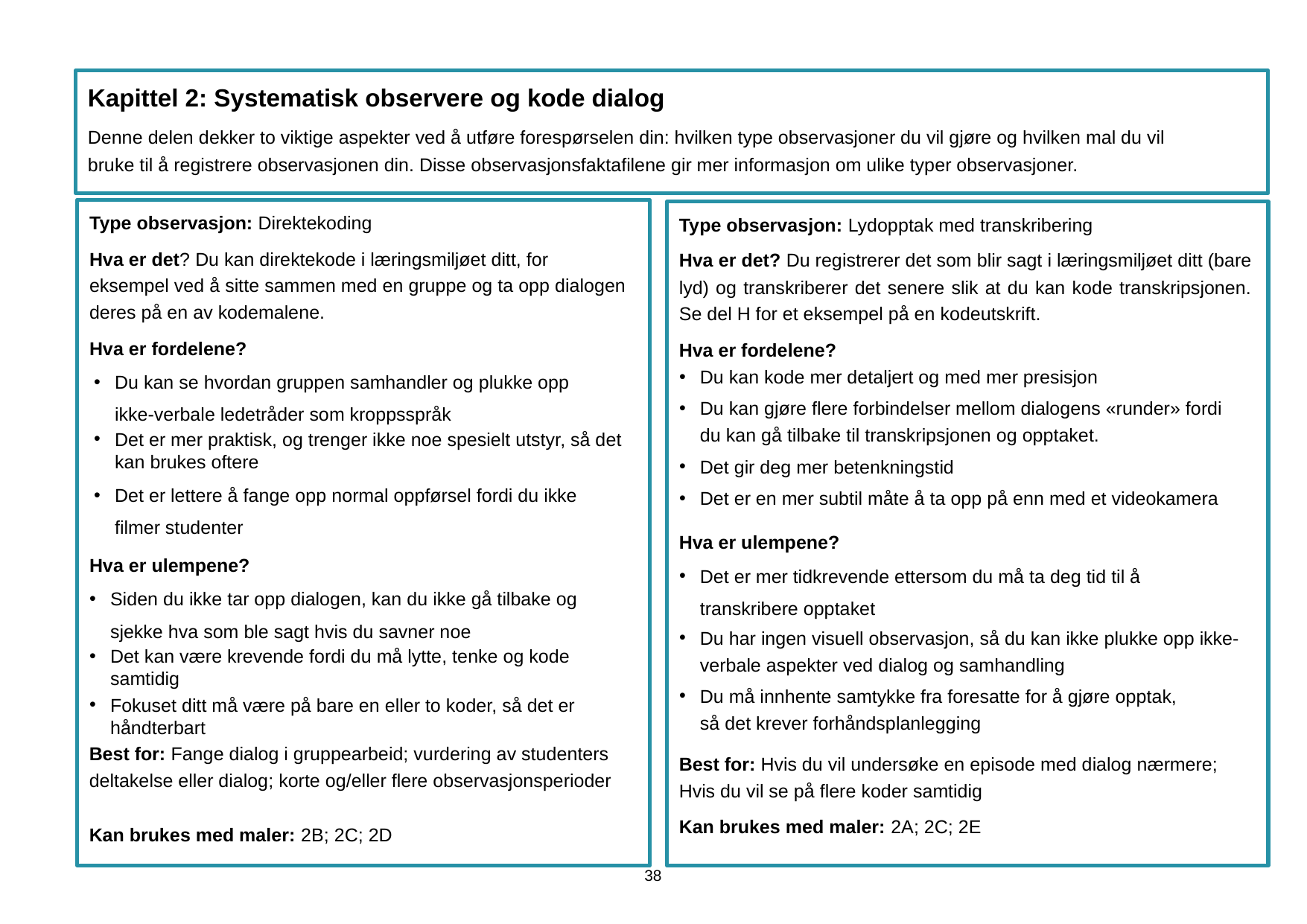

Kapittel 2: Systematisk observere og kode dialog
Denne delen dekker to viktige aspekter ved å utføre forespørselen din: hvilken type observasjoner du vil gjøre og hvilken mal du vil bruke til å registrere observasjonen din. Disse observasjonsfaktafilene gir mer informasjon om ulike typer observasjoner.

Type observasjon: Direktekoding
Hva er det? Du kan direktekode i læringsmiljøet ditt, for eksempel ved å sitte sammen med en gruppe og ta opp dialogen deres på en av kodemalene.
Hva er fordelene?
Du kan se hvordan gruppen samhandler og plukke opp ikke-verbale ledetråder som kroppsspråk
Det er mer praktisk, og trenger ikke noe spesielt utstyr, så det kan brukes oftere
Det er lettere å fange opp normal oppførsel fordi du ikke filmer studenter
Type observasjon: Lydopptak med transkribering
Hva er det? Du registrerer det som blir sagt i læringsmiljøet ditt (bare lyd) og transkriberer det senere slik at du kan kode transkripsjonen. Se del H for et eksempel på en kodeutskrift.
Hva er fordelene?
Du kan kode mer detaljert og med mer presisjon
Du kan gjøre flere forbindelser mellom dialogens «runder» fordi du kan gå tilbake til transkripsjonen og opptaket.
Det gir deg mer betenkningstid
Det er en mer subtil måte å ta opp på enn med et videokamera
Hva er ulempene?
Det er mer tidkrevende ettersom du må ta deg tid til å transkribere opptaket
Du har ingen visuell observasjon, så du kan ikke plukke opp ikke-verbale aspekter ved dialog og samhandling
Du må innhente samtykke fra foresatte for å gjøre opptak, så det krever forhåndsplanlegging
Best for: Hvis du vil undersøke en episode med dialog nærmere; Hvis du vil se på flere koder samtidig
Kan brukes med maler: 2A; 2C; 2E
Hva er ulempene?
Siden du ikke tar opp dialogen, kan du ikke gå tilbake og sjekke hva som ble sagt hvis du savner noe
Det kan være krevende fordi du må lytte, tenke og kode samtidig
Fokuset ditt må være på bare en eller to koder, så det er håndterbart
Best for: Fange dialog i gruppearbeid; vurdering av studenters deltakelse eller dialog; korte og/eller flere observasjonsperioder
Kan brukes med maler: 2B; 2C; 2D
38